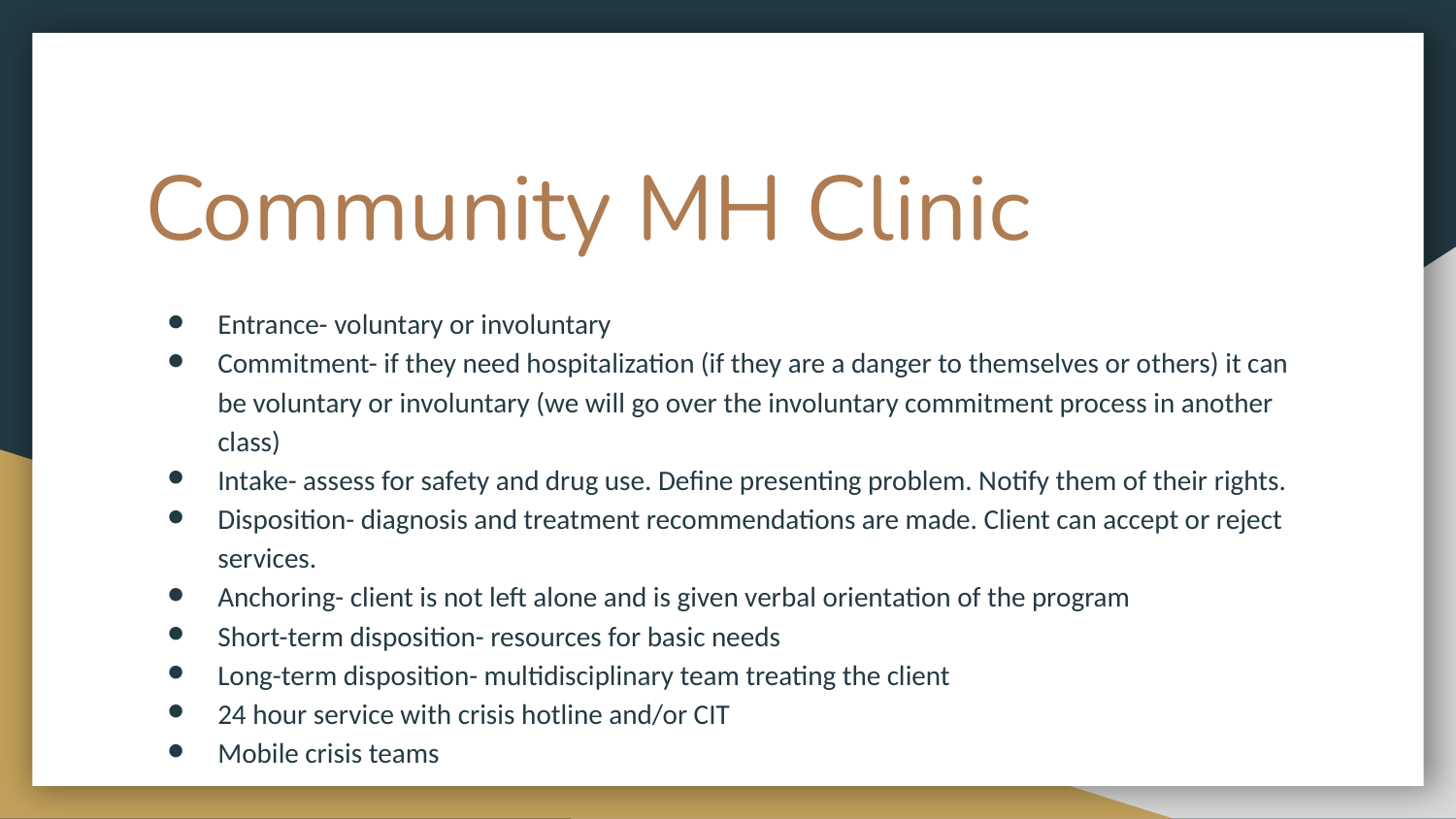

# Community MH Clinic
Entrance- voluntary or involuntary
Commitment- if they need hospitalization (if they are a danger to themselves or others) it can be voluntary or involuntary (we will go over the involuntary commitment process in another class)
Intake- assess for safety and drug use. Define presenting problem. Notify them of their rights.
Disposition- diagnosis and treatment recommendations are made. Client can accept or reject services.
Anchoring- client is not left alone and is given verbal orientation of the program
Short-term disposition- resources for basic needs
Long-term disposition- multidisciplinary team treating the client
24 hour service with crisis hotline and/or CIT
Mobile crisis teams